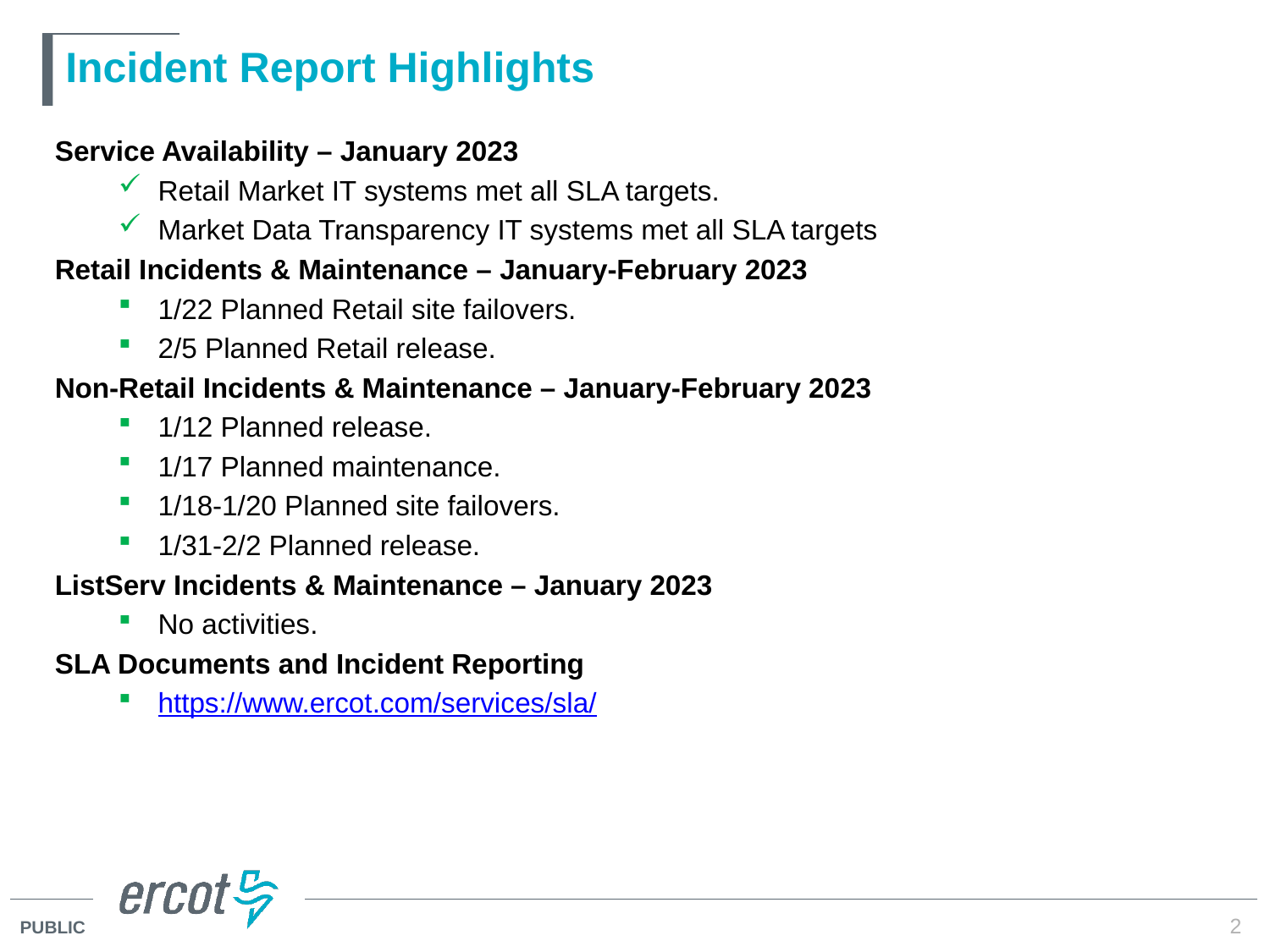

# Incident Report Highlights
Service Availability – January 2023
Retail Market IT systems met all SLA targets.
Market Data Transparency IT systems met all SLA targets
Retail Incidents & Maintenance – January-February 2023
1/22 Planned Retail site failovers.
2/5 Planned Retail release.
Non-Retail Incidents & Maintenance – January-February 2023
1/12 Planned release.
1/17 Planned maintenance.
1/18-1/20 Planned site failovers.
1/31-2/2 Planned release.
ListServ Incidents & Maintenance – January 2023
No activities.
SLA Documents and Incident Reporting
https://www.ercot.com/services/sla/

2